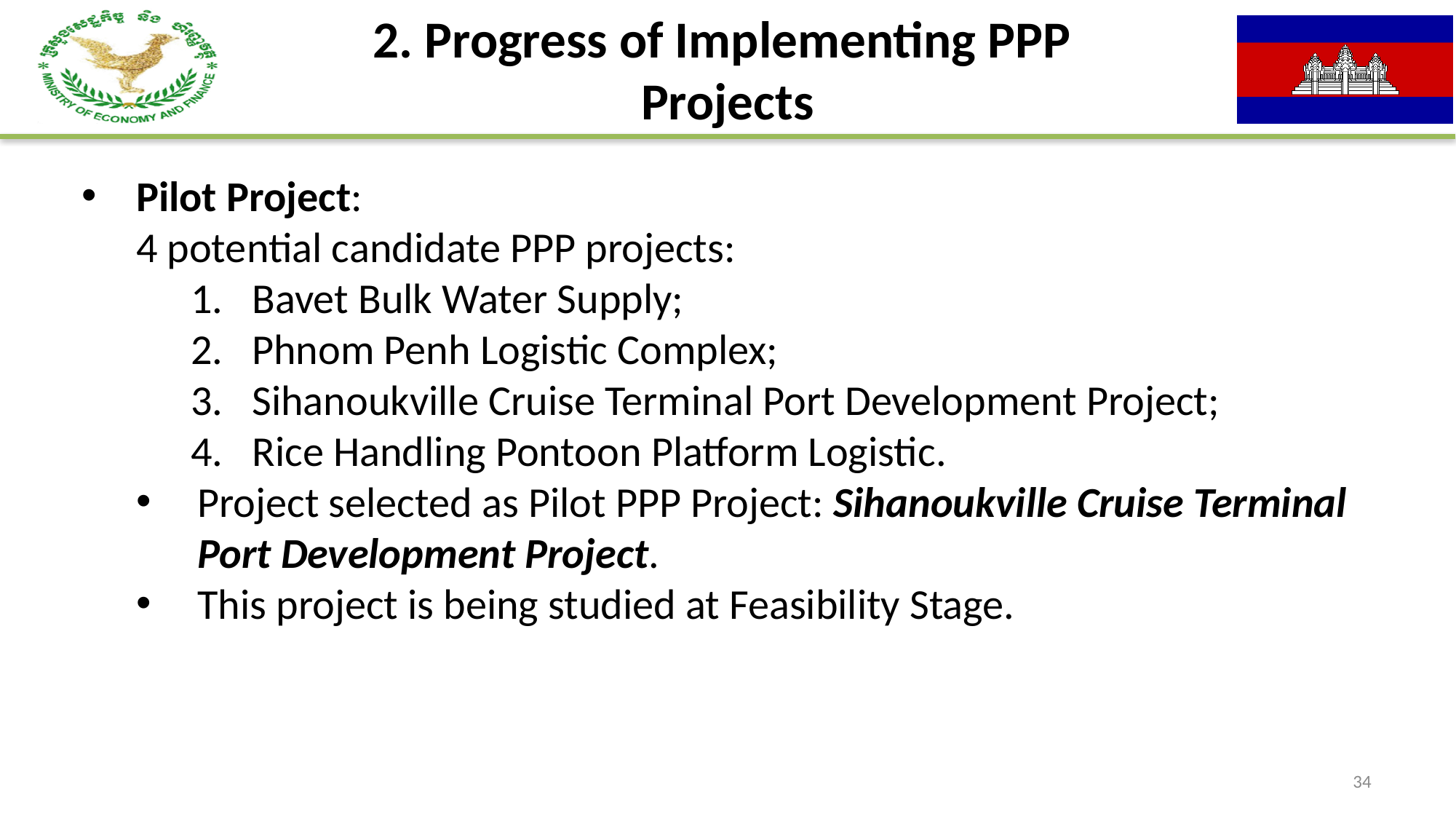

2. Progress of Implementing PPP
Projects
Pilot Project:
4 potential candidate PPP projects:
Bavet Bulk Water Supply;
Phnom Penh Logistic Complex;
Sihanoukville Cruise Terminal Port Development Project;
Rice Handling Pontoon Platform Logistic.
Project selected as Pilot PPP Project: Sihanoukville Cruise Terminal Port Development Project.
This project is being studied at Feasibility Stage.

34